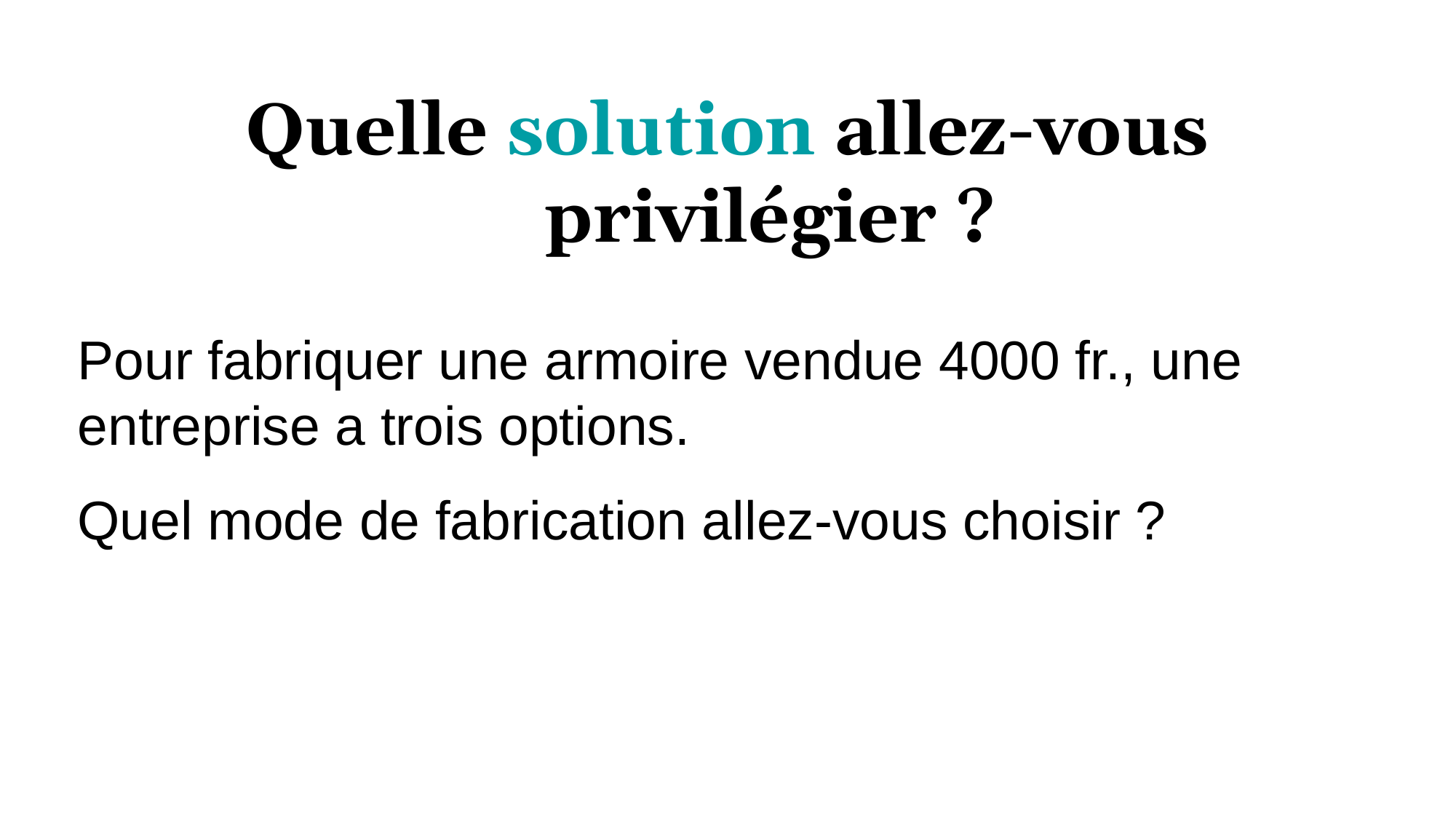

Quelle solution allez-vous privilégier ?
Pour fabriquer une armoire vendue 4000 fr., une entreprise a trois options.
Quel mode de fabrication allez-vous choisir ?